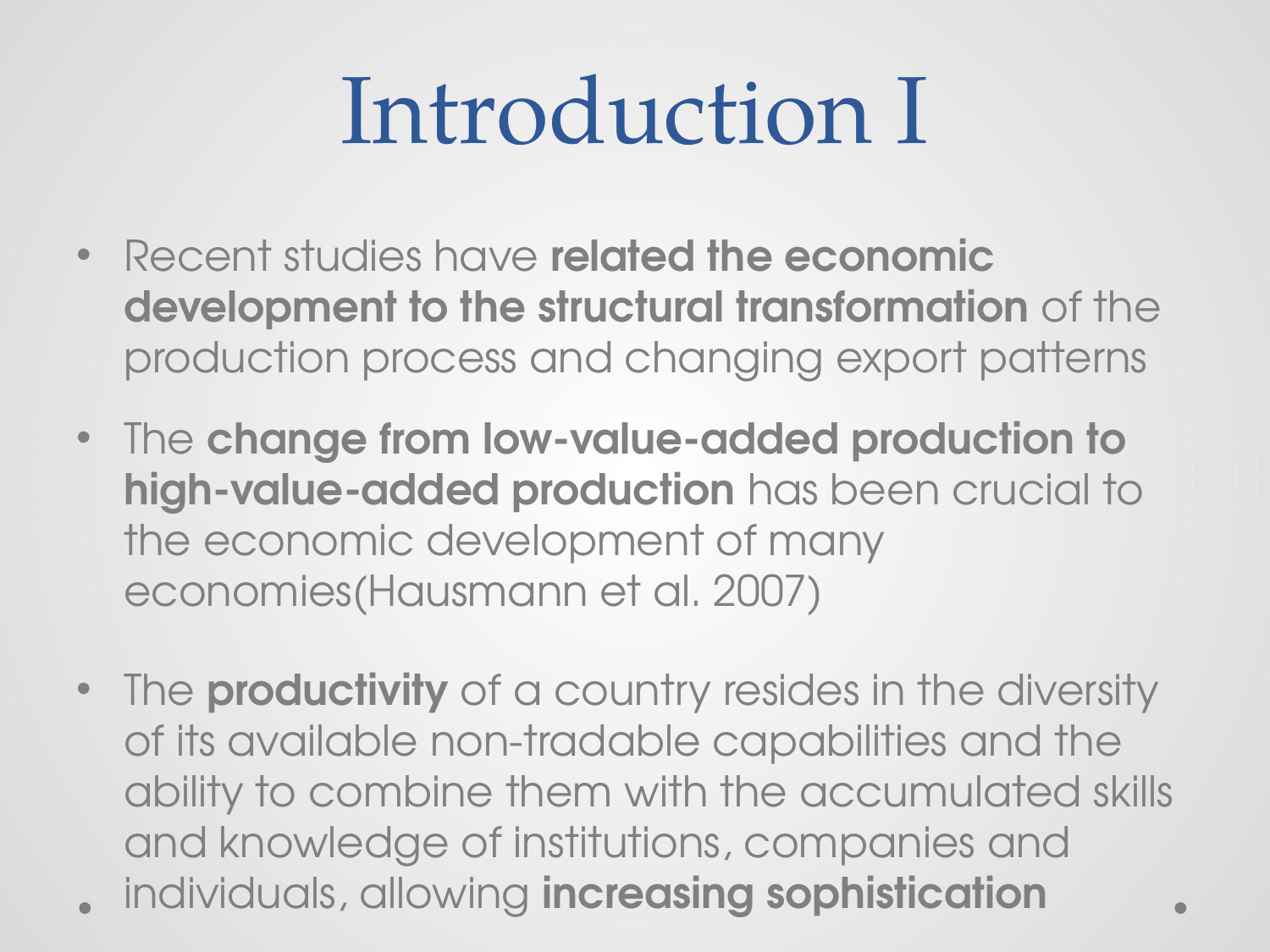

# Introduction I
Recent studies have related the economic development to the structural transformation of the production process and changing export patterns

The change from low-value-added production to high-value-added production has been crucial to the economic development of many economies(Hausmann et al. 2007)

The productivity of a country resides in the diversity of its available non-tradable capabilities and the ability to combine them with the accumulated skills and knowledge of institutions, companies and individuals, allowing increasing sophistication